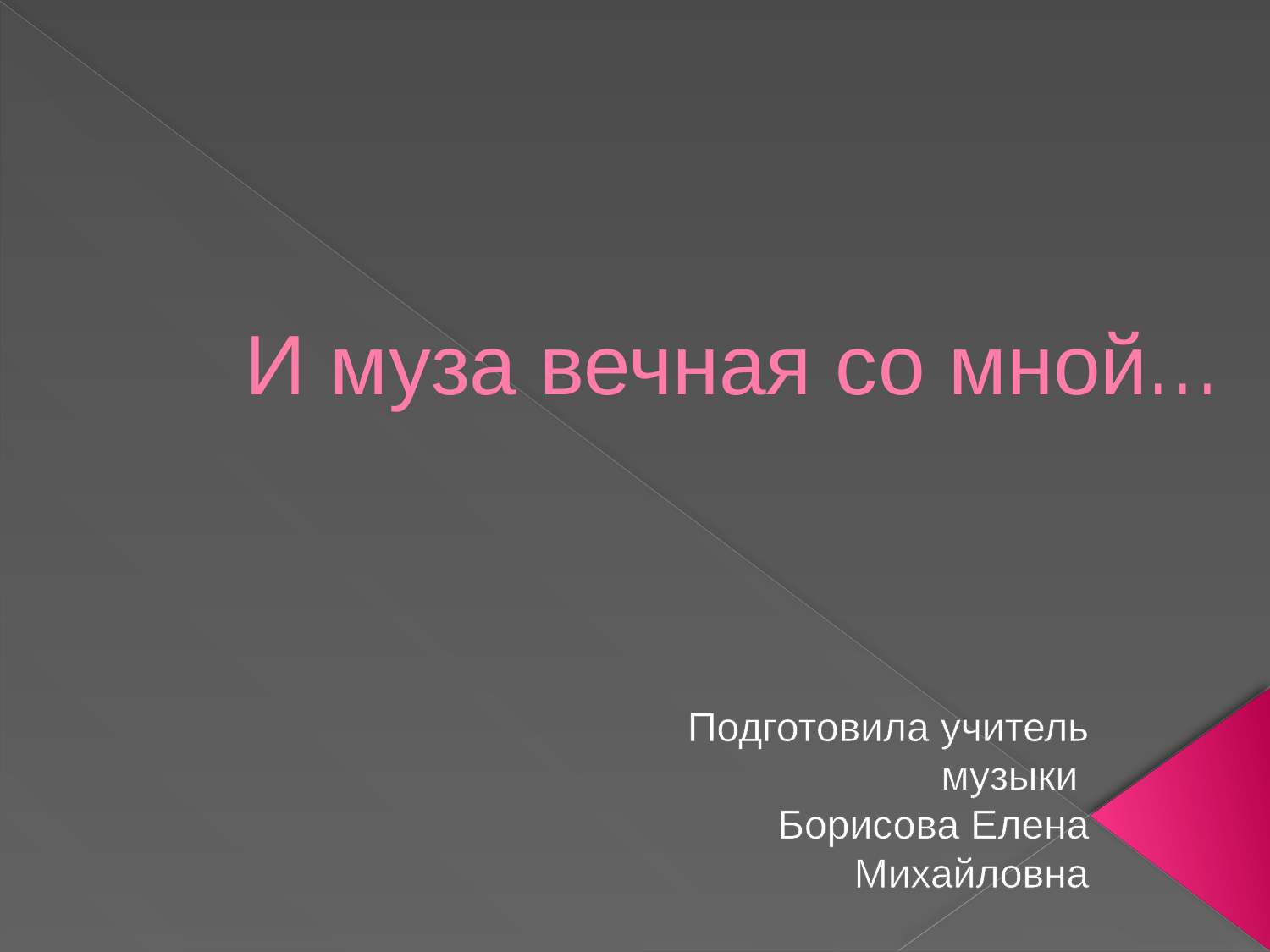

# И муза вечная со мной…
Подготовила учитель музыки
Борисова Елена Михайловна